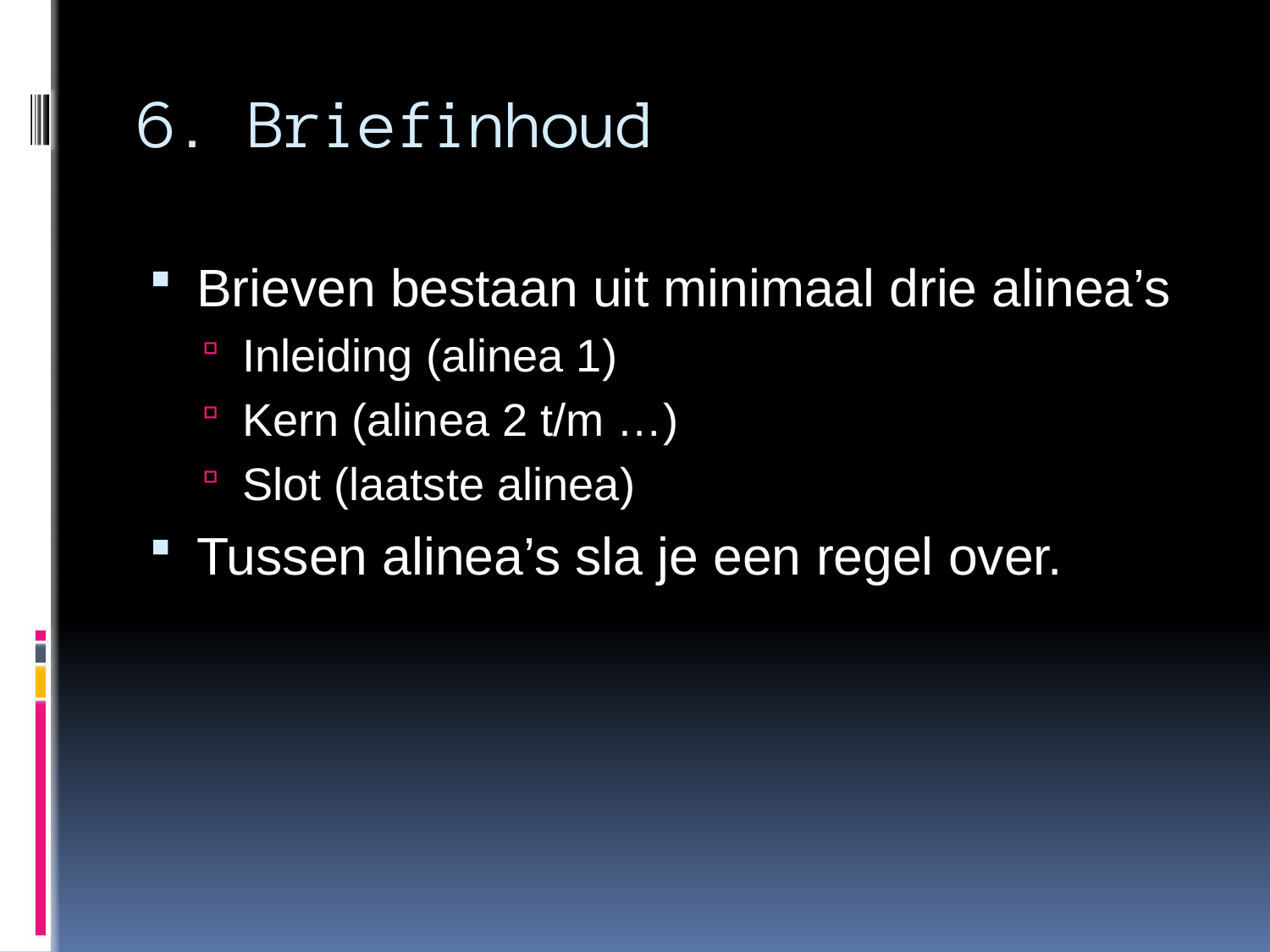

# 6. Briefinhoud
Brieven bestaan uit minimaal drie alinea’s
Inleiding (alinea 1)
Kern (alinea 2 t/m …)
Slot (laatste alinea)
Tussen alinea’s sla je een regel over.